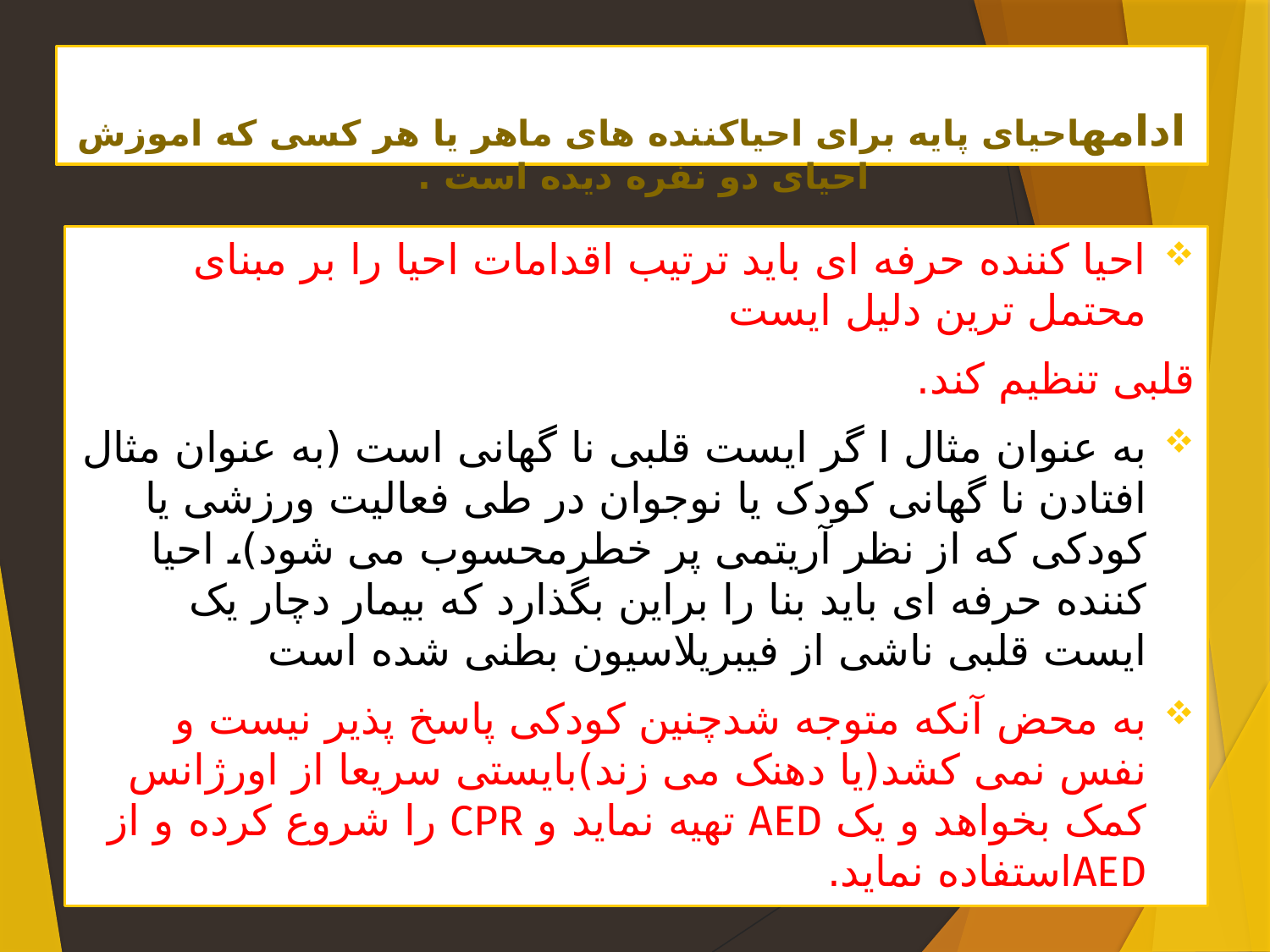

# ادامهاحیای پایه برای احیاکننده های ماهر یا هر کسی که اموزش احیای دو نفره دیده است .
احیا کننده حرفه ای باید ترتیب اقدامات احیا را بر مبنای محتمل ترین دلیل ایست
قلبی تنظیم کند.
به عنوان مثال ا گر ایست قلبی نا گهانی است (به عنوان مثال افتادن نا گهانی کودک یا نوجوان در طی فعالیت ورزشی یا کودکی که از نظر آریتمی پر خطرمحسوب می شود)، احیا کننده حرفه ای باید بنا را براین بگذارد که بیمار دچار یک ایست قلبی ناشی از فیبریلاسیون بطنی شده است
به محض آنکه متوجه شدچنین کودکی پاسخ پذیر نیست و نفس نمی کشد(یا دهنک می زند)بایستی سریعا از اورژانس کمک بخواهد و یک AED تهیه نماید و CPR را شروع کرده و از AEDاستفاده نماید.